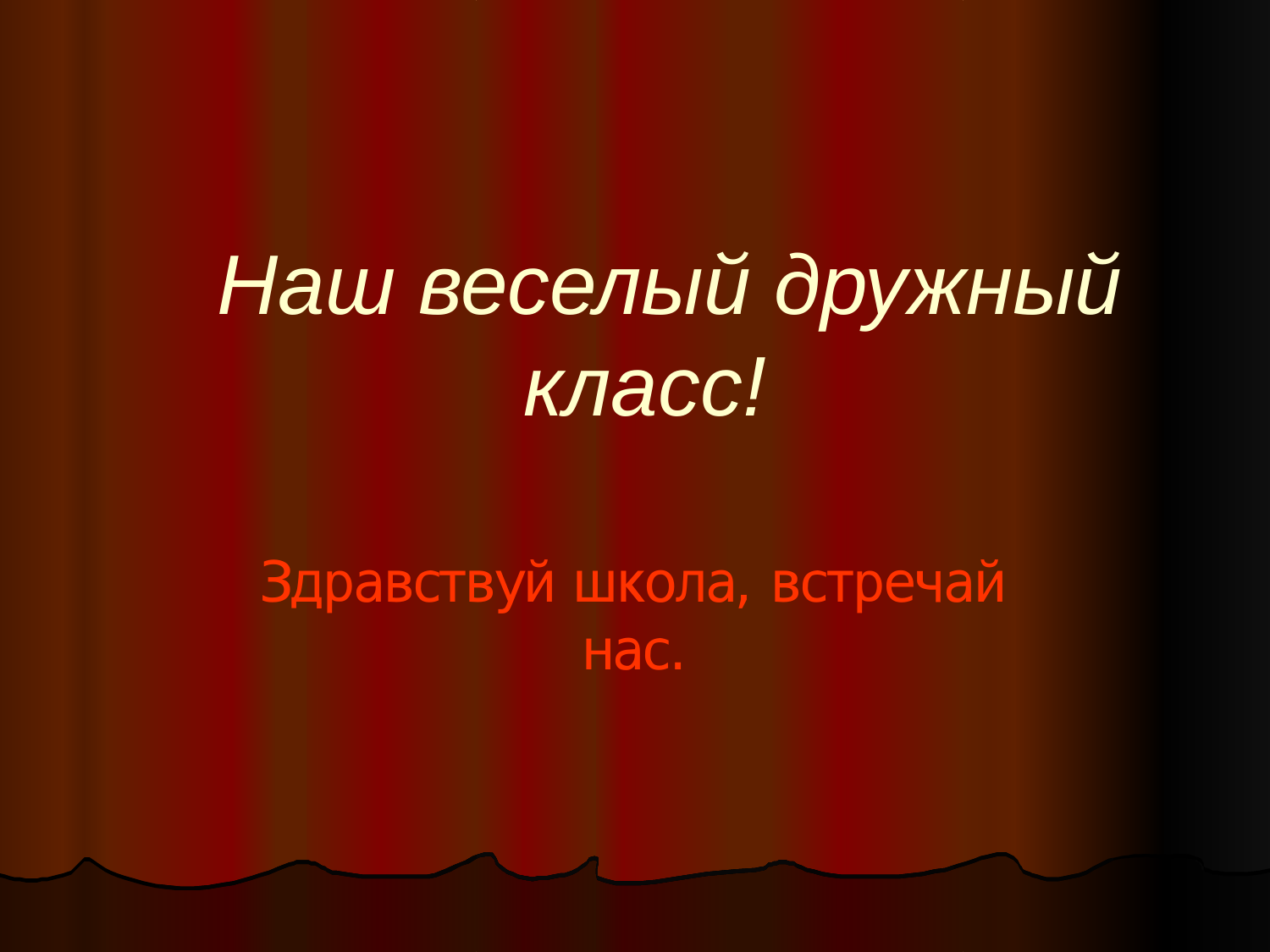

# Наш веселый дружный класс!
Здравствуй школа, встречай нас.